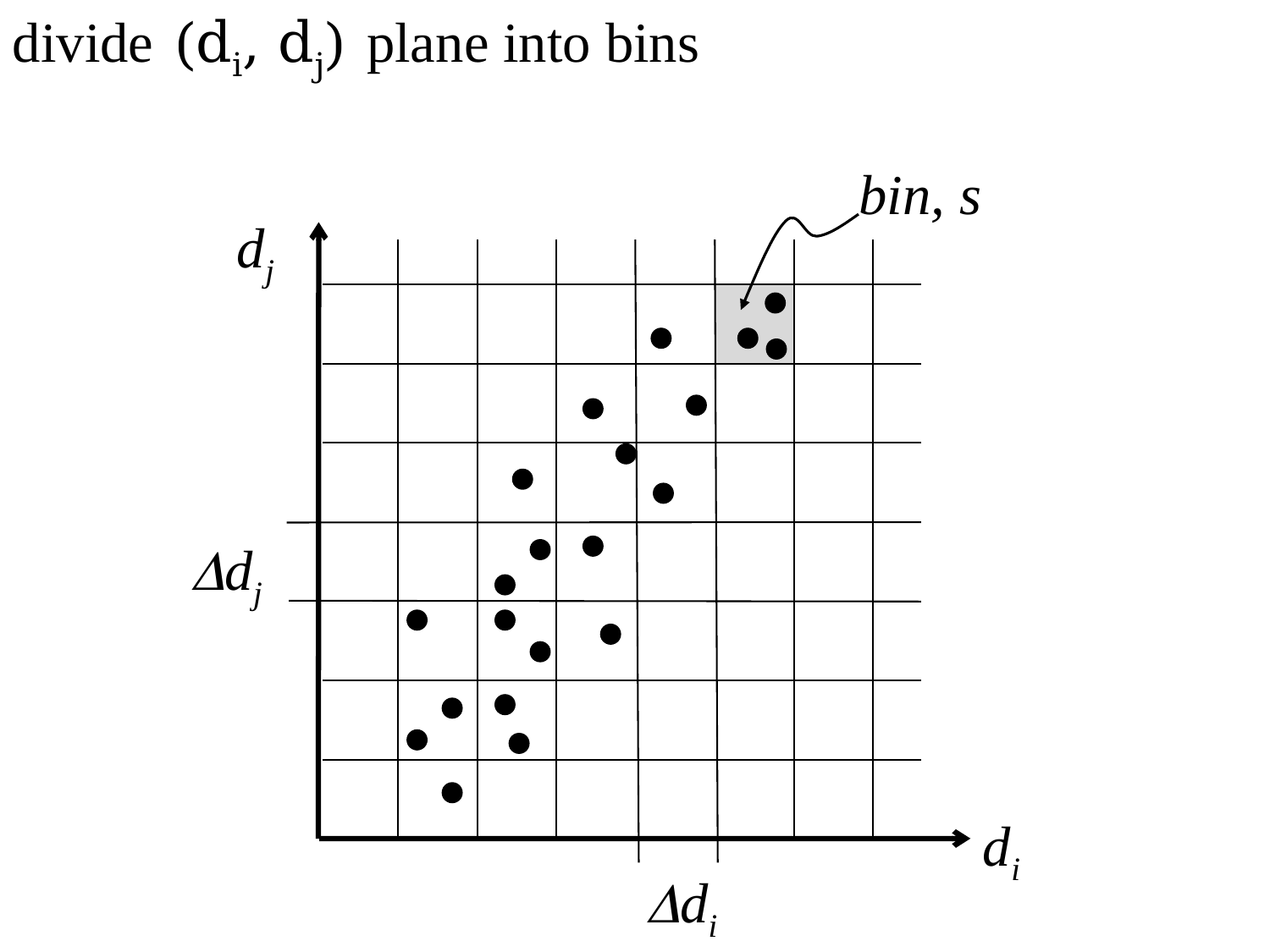

divide (di, dj) plane into bins
bin, s
dj

Δdj

di
Δdi